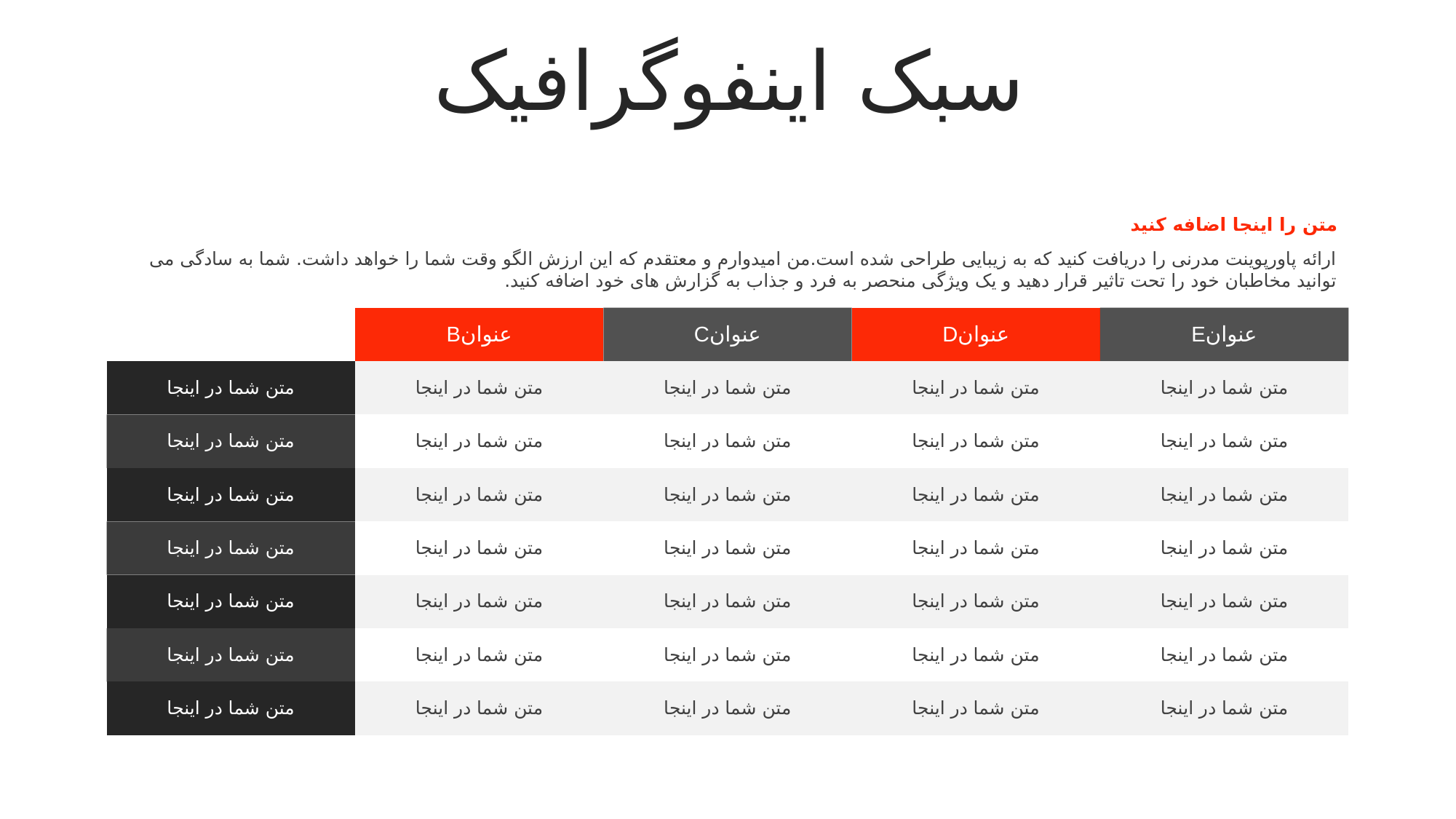

سبک اینفوگرافیک
متن را اینجا اضافه کنید
ارائه پاورپوینت مدرنی را دریافت کنید که به زیبایی طراحی شده است.من امیدوارم و معتقدم که این ارزش الگو وقت شما را خواهد داشت. شما به سادگی می توانید مخاطبان خود را تحت تاثیر قرار دهید و یک ویژگی منحصر به فرد و جذاب به گزارش های خود اضافه کنید.
|  | عنوانB | عنوانC | عنوانD | عنوانE |
| --- | --- | --- | --- | --- |
| متن شما در اینجا | متن شما در اینجا | متن شما در اینجا | متن شما در اینجا | متن شما در اینجا |
| متن شما در اینجا | متن شما در اینجا | متن شما در اینجا | متن شما در اینجا | متن شما در اینجا |
| متن شما در اینجا | متن شما در اینجا | متن شما در اینجا | متن شما در اینجا | متن شما در اینجا |
| متن شما در اینجا | متن شما در اینجا | متن شما در اینجا | متن شما در اینجا | متن شما در اینجا |
| متن شما در اینجا | متن شما در اینجا | متن شما در اینجا | متن شما در اینجا | متن شما در اینجا |
| متن شما در اینجا | متن شما در اینجا | متن شما در اینجا | متن شما در اینجا | متن شما در اینجا |
| متن شما در اینجا | متن شما در اینجا | متن شما در اینجا | متن شما در اینجا | متن شما در اینجا |